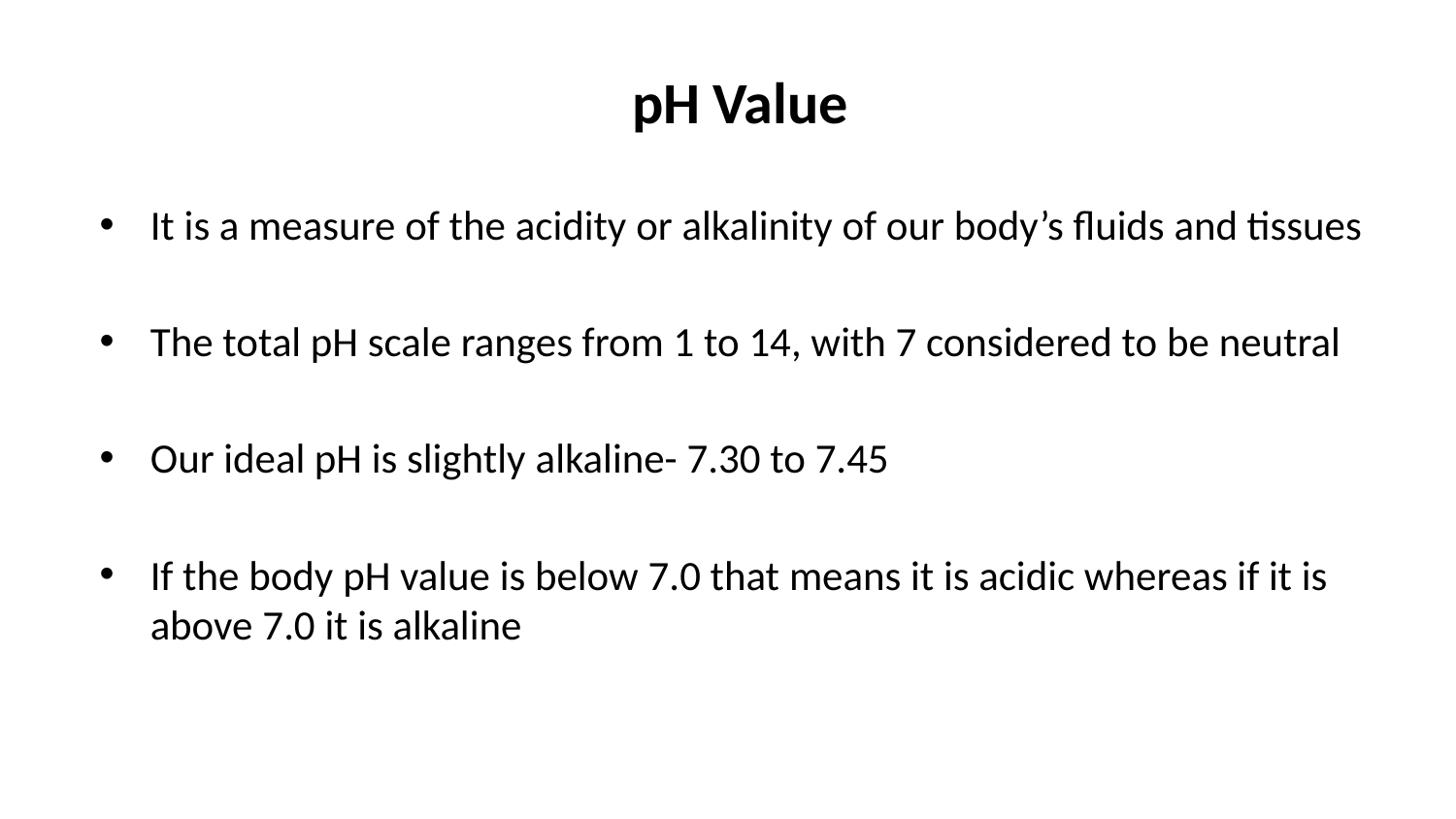

# pH Value
It is a measure of the acidity or alkalinity of our body’s fluids and tissues

The total pH scale ranges from 1 to 14, with 7 considered to be neutral

Our ideal pH is slightly alkaline- 7.30 to 7.45

If the body pH value is below 7.0 that means it is acidic whereas if it is above 7.0 it is alkaline